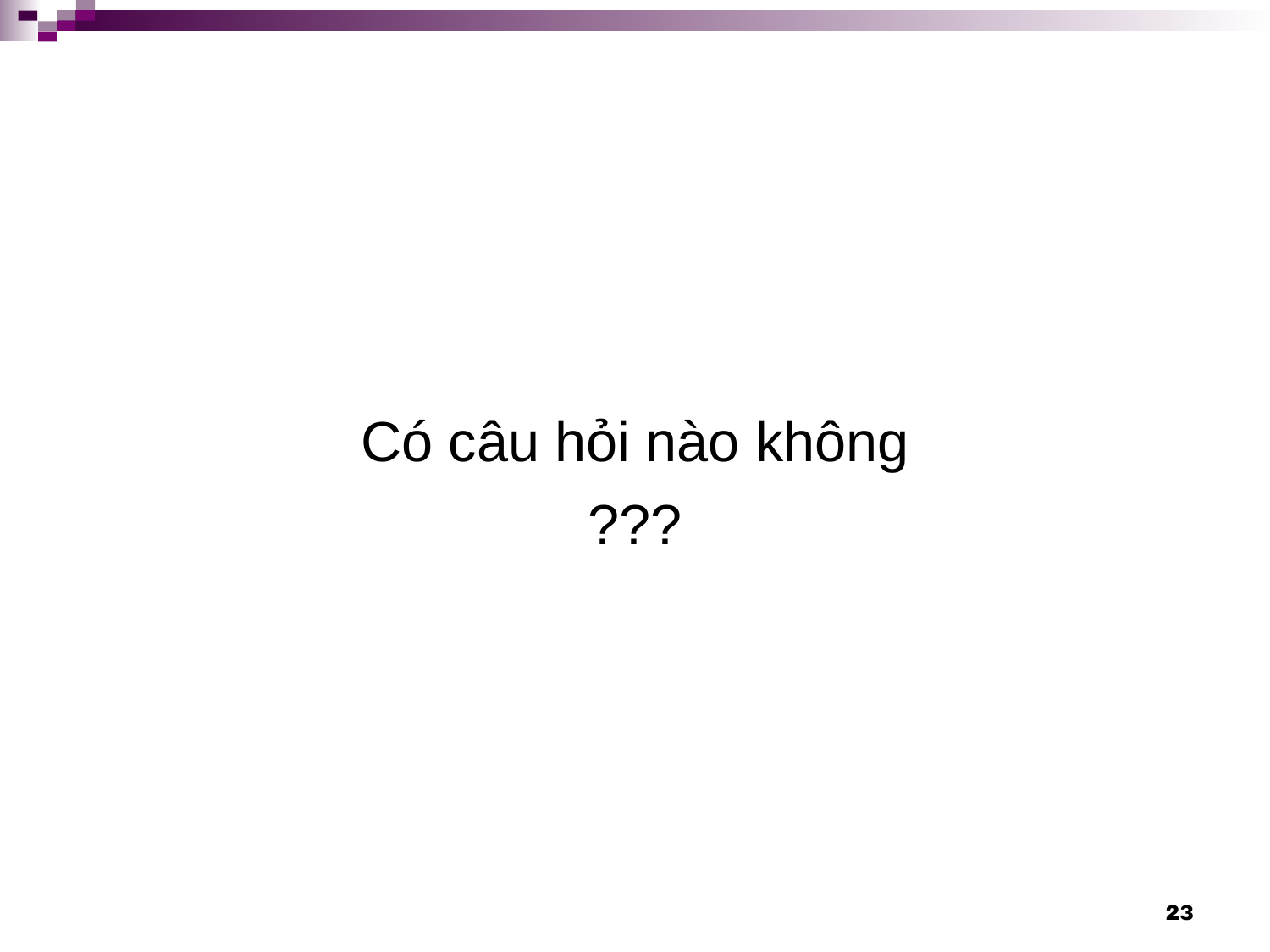

Có câu hỏi nào không
???
23